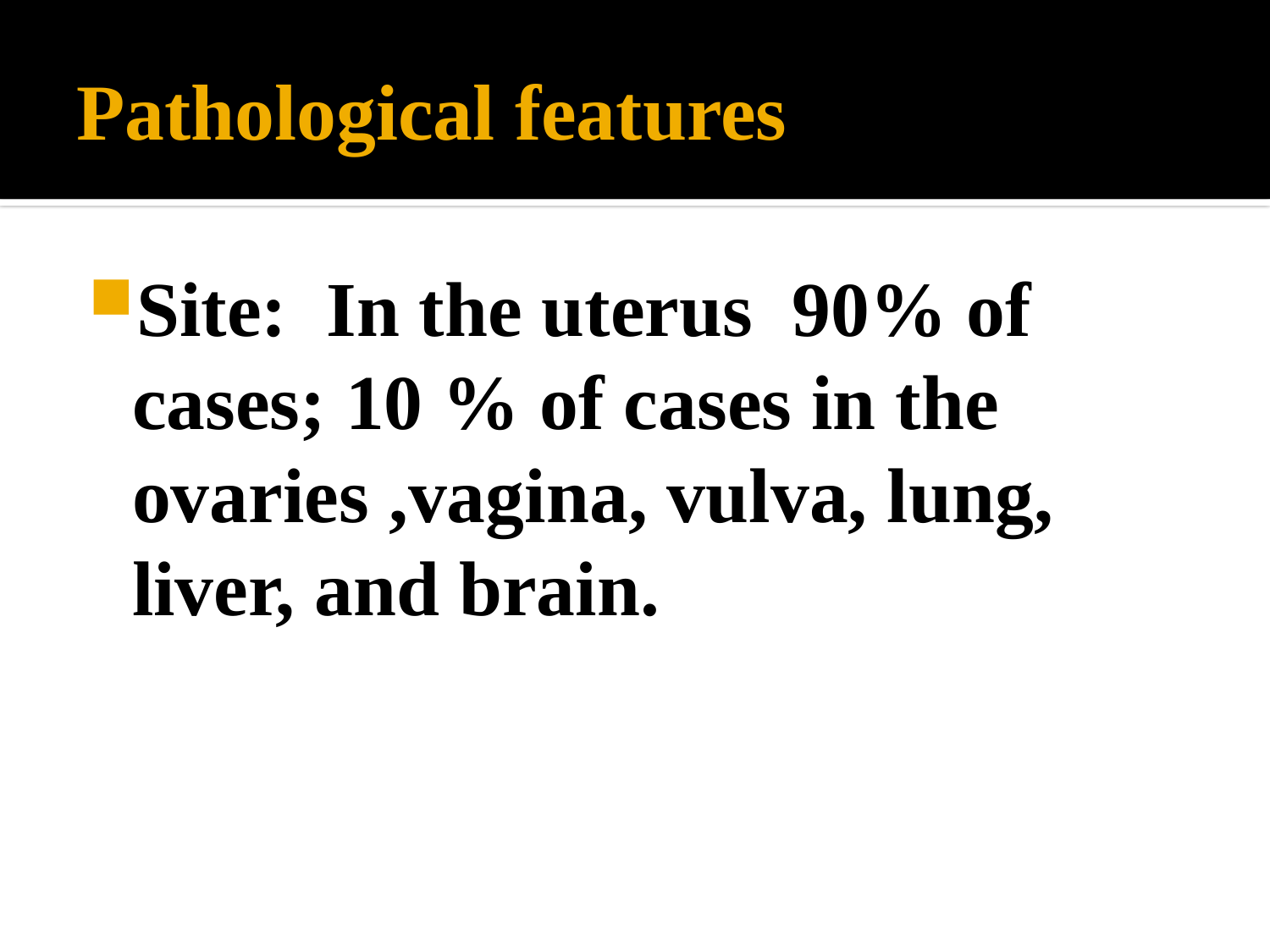

# Pathological features
Site:  In the uterus  90% of cases; 10 % of cases in the ovaries ,vagina, vulva, lung, liver, and brain.